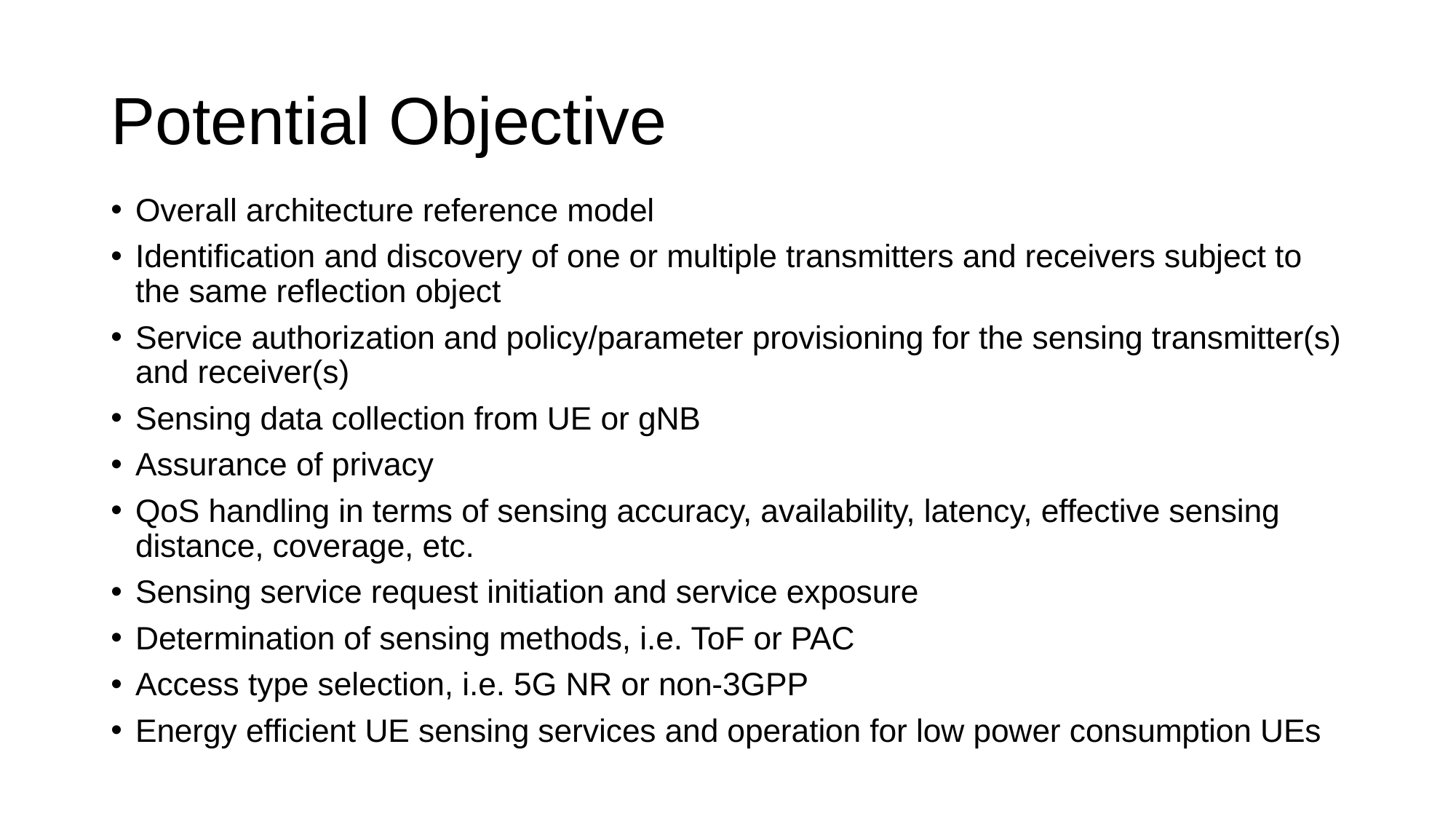

# Potential Objective
Overall architecture reference model
Identification and discovery of one or multiple transmitters and receivers subject to the same reflection object
Service authorization and policy/parameter provisioning for the sensing transmitter(s) and receiver(s)
Sensing data collection from UE or gNB
Assurance of privacy
QoS handling in terms of sensing accuracy, availability, latency, effective sensing distance, coverage, etc.
Sensing service request initiation and service exposure
Determination of sensing methods, i.e. ToF or PAC
Access type selection, i.e. 5G NR or non-3GPP
Energy efficient UE sensing services and operation for low power consumption UEs